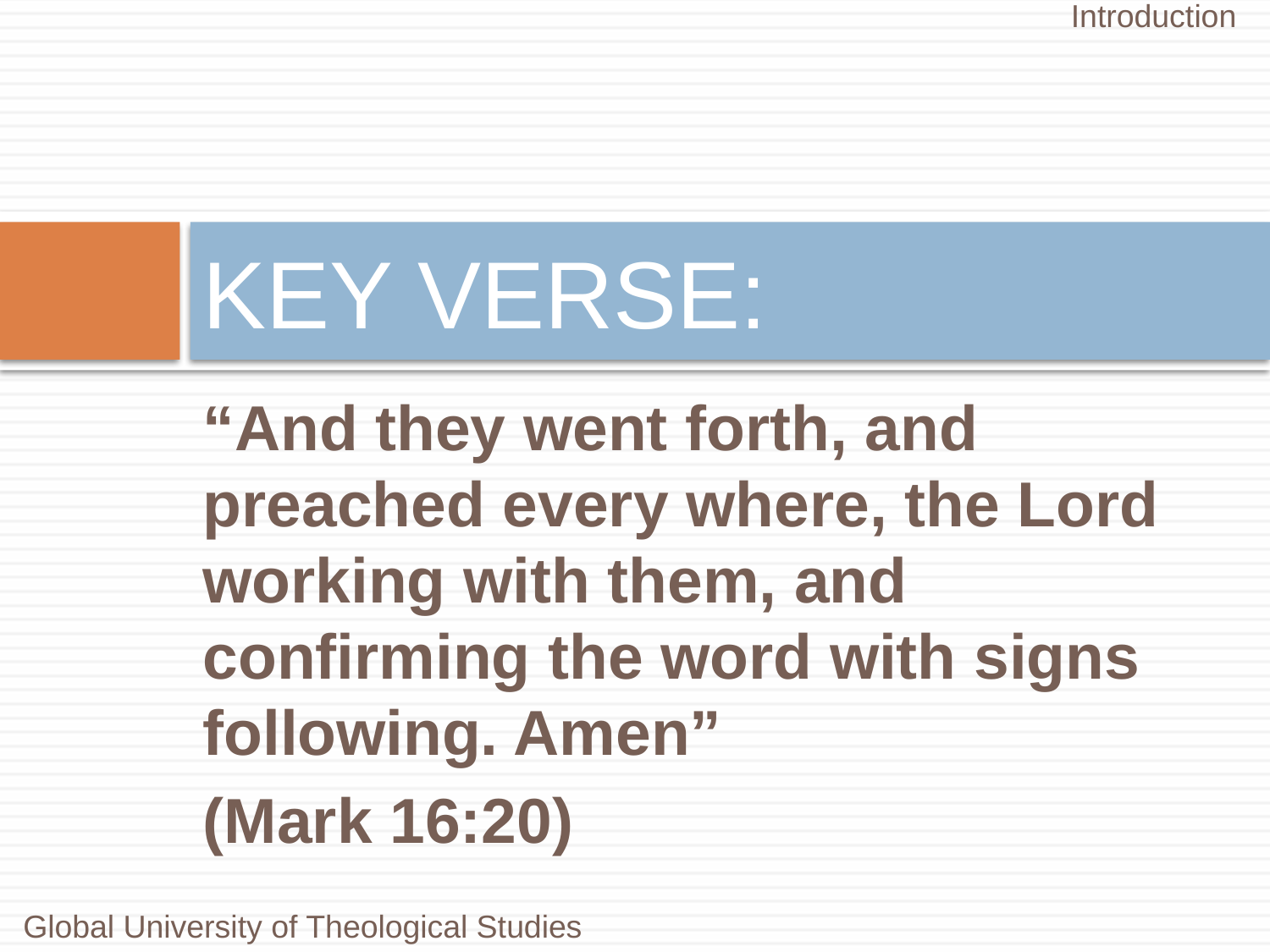

Introduction
# KEY VERSE:
“And they went forth, and preached every where, the Lord working with them, and confirming the word with signs following. Amen”
(Mark 16:20)
Global University of Theological Studies